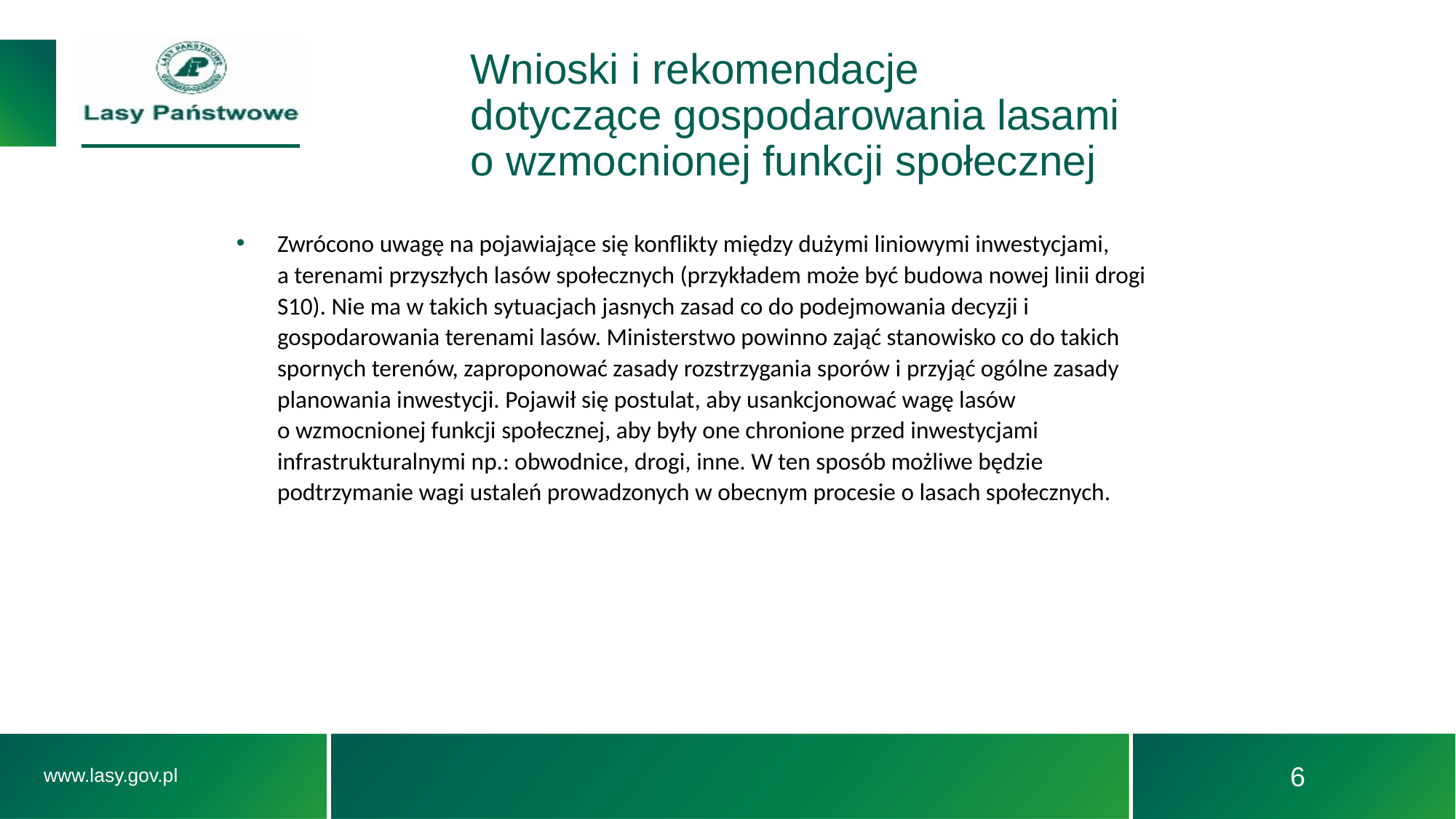

Wnioski i rekomendacje
dotyczące gospodarowania lasami
o wzmocnionej funkcji społecznej

Zwrócono uwagę na pojawiające się konflikty między dużymi liniowymi inwestycjami,
a terenami przyszłych lasów społecznych (przykładem może być budowa nowej linii drogi S10). Nie ma w takich sytuacjach jasnych zasad co do podejmowania decyzji i gospodarowania terenami lasów. Ministerstwo powinno zająć stanowisko co do takich spornych terenów, zaproponować zasady rozstrzygania sporów i przyjąć ogólne zasady planowania inwestycji. Pojawił się postulat, aby usankcjonować wagę lasów
o wzmocnionej funkcji społecznej, aby były one chronione przed inwestycjami infrastrukturalnymi np.: obwodnice, drogi, inne. W ten sposób możliwe będzie podtrzymanie wagi ustaleń prowadzonych w obecnym procesie o lasach społecznych.